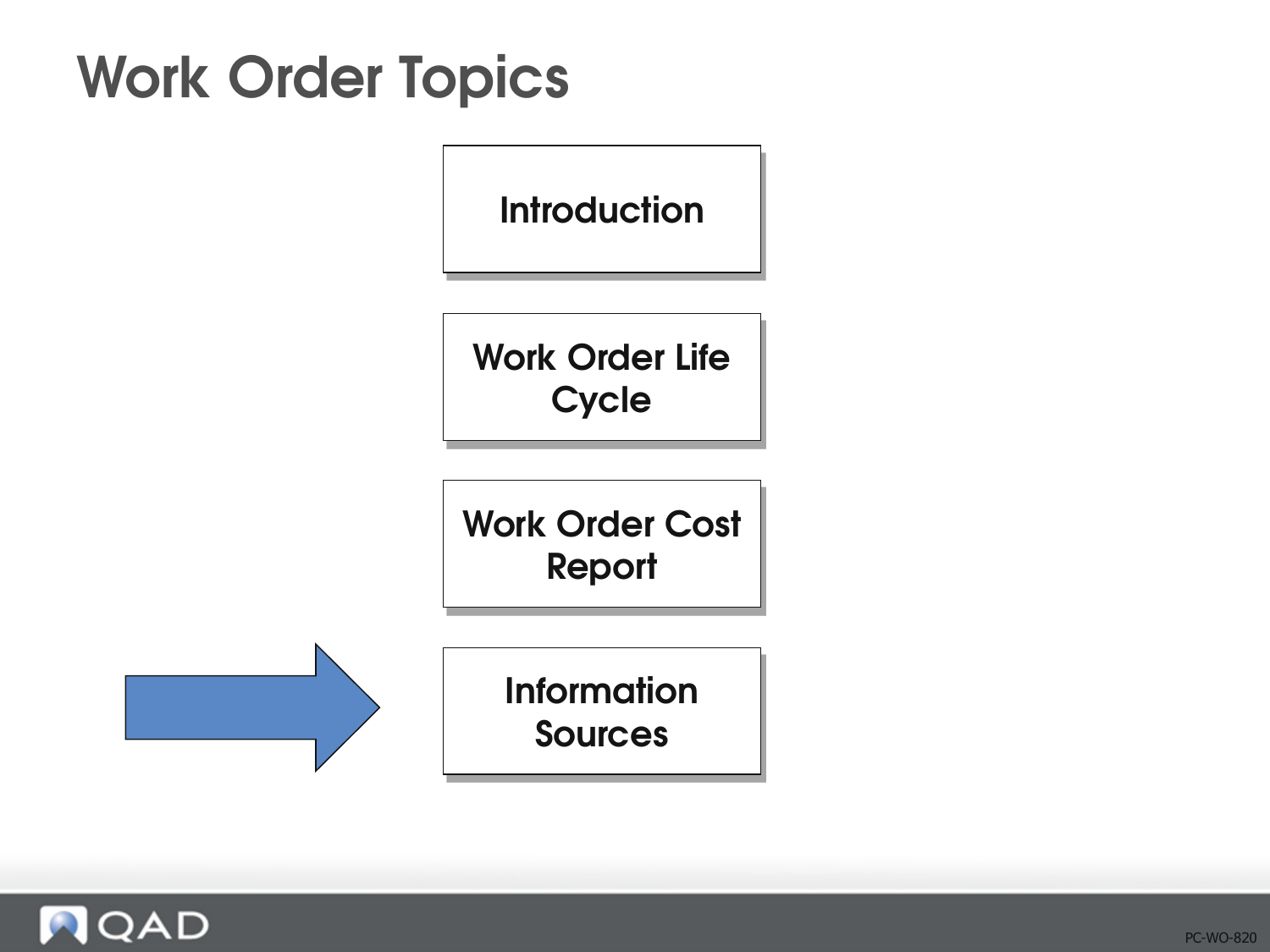

# Work Order Topics
Introduction
Work Order Life Cycle
Work Order Cost Report

Information Sources
PC-WO-820